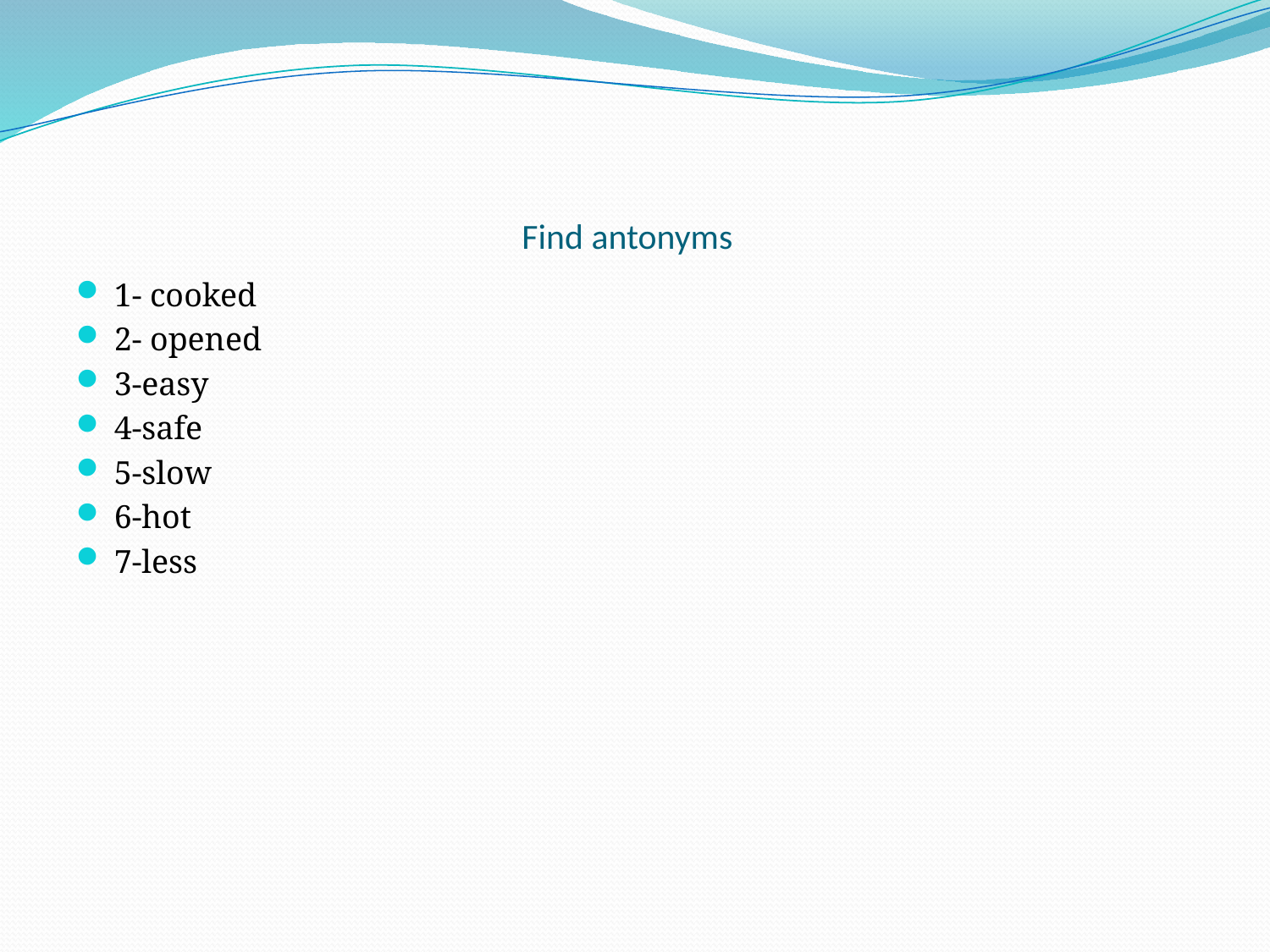

# Find antonyms
1- cooked
2- opened
3-easy
4-safe
5-slow
6-hot
7-less